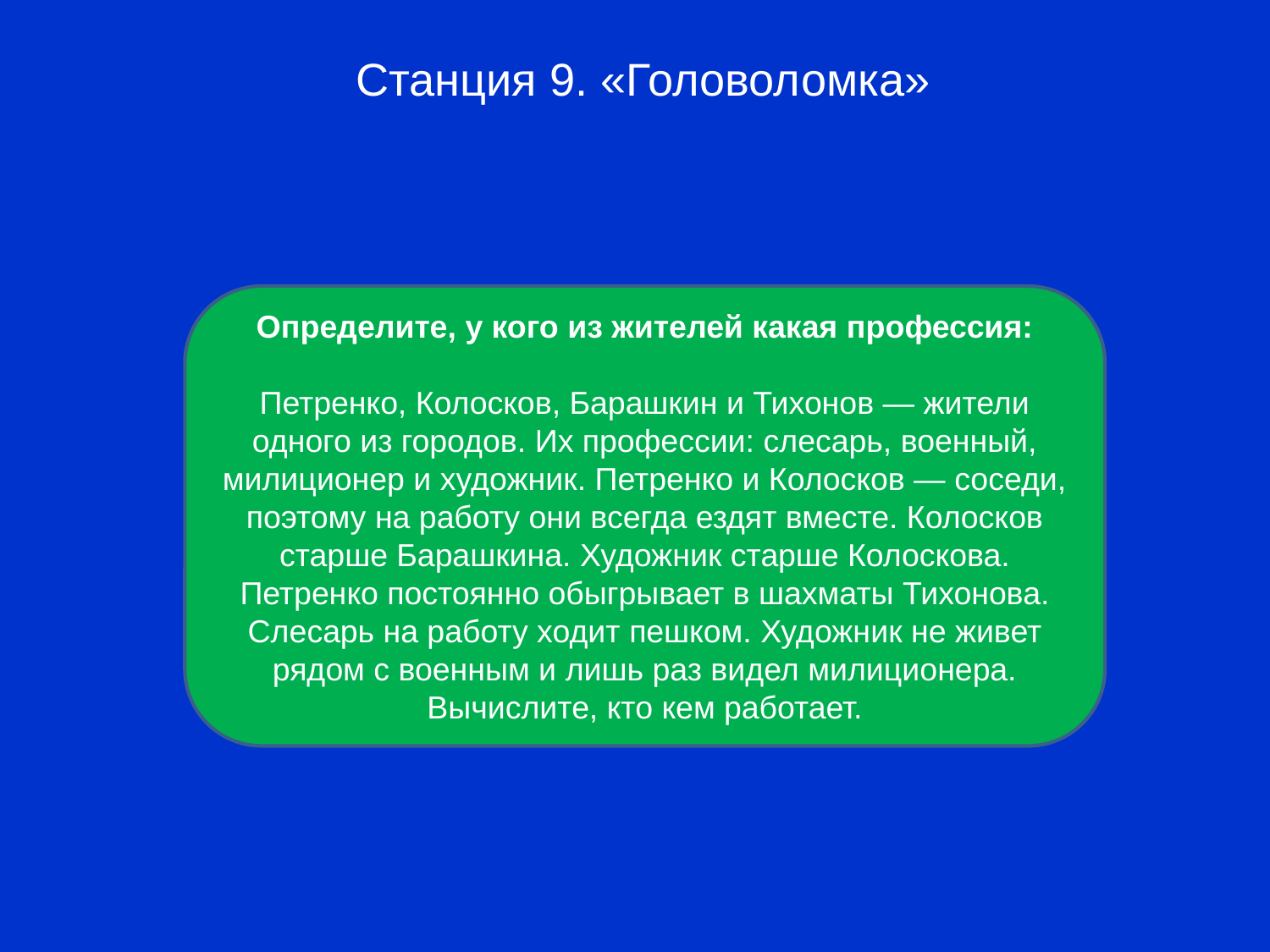

Станция 9. «Головоломка»
Определите, у кого из жителей какая профессия:

Петренко, Колосков, Барашкин и Тихонов — жители одного из городов. Их профессии: слесарь, военный, милиционер и художник. Петренко и Колосков — соседи, поэтому на работу они всегда ездят вместе. Колосков старше Барашкина. Художник старше Колоскова. Петренко постоянно обыгрывает в шахматы Тихонова. Слесарь на работу ходит пешком. Художник не живет рядом с военным и лишь раз видел милиционера.
Вычислите, кто кем работает.